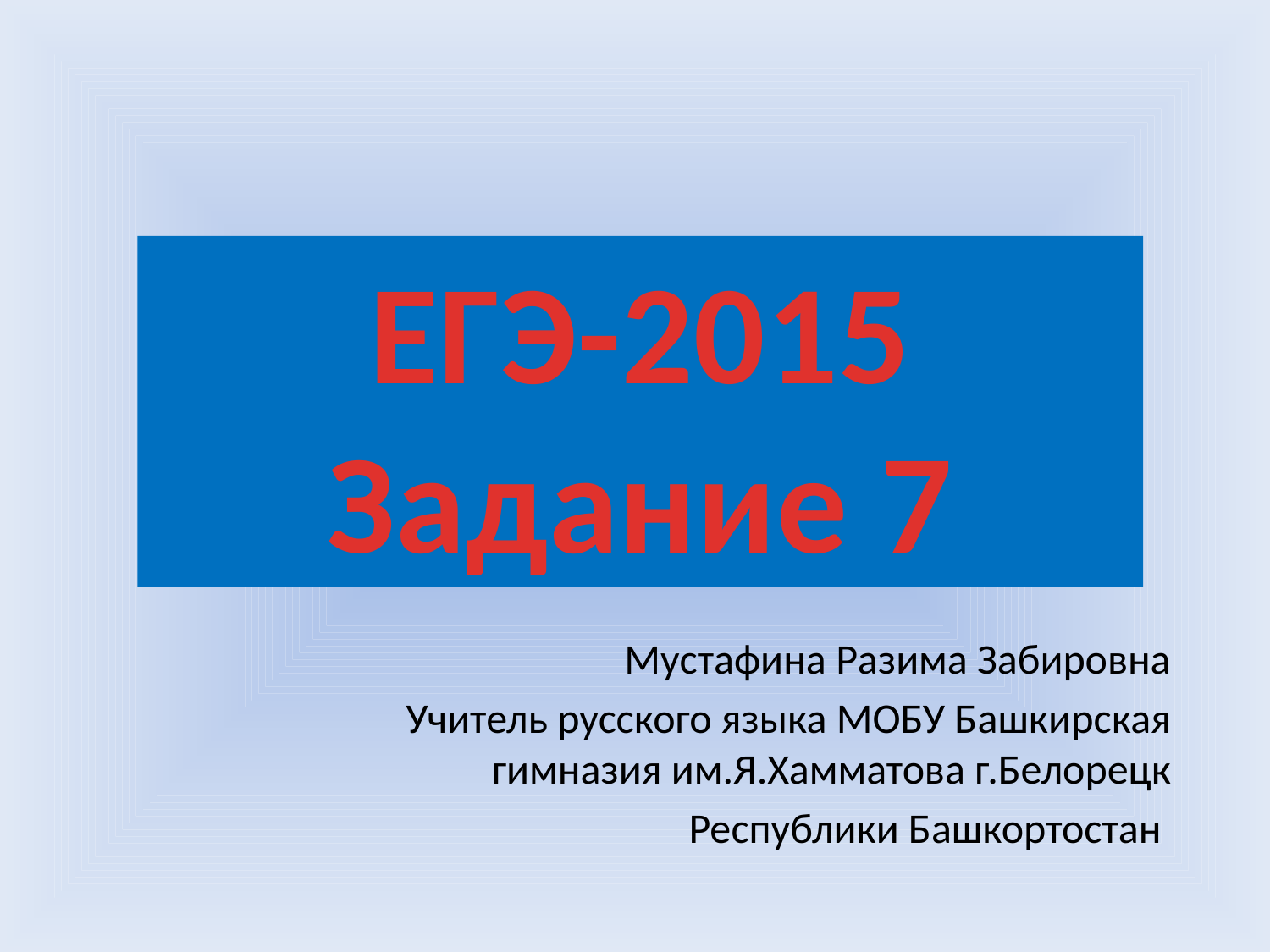

ЕГЭ-2015
Задание 7

Мустафина Разима Забировна
Учитель русского языка МОБУ Башкирская гимназия им.Я.Хамматова г.Белорецк
Республики Башкортостан